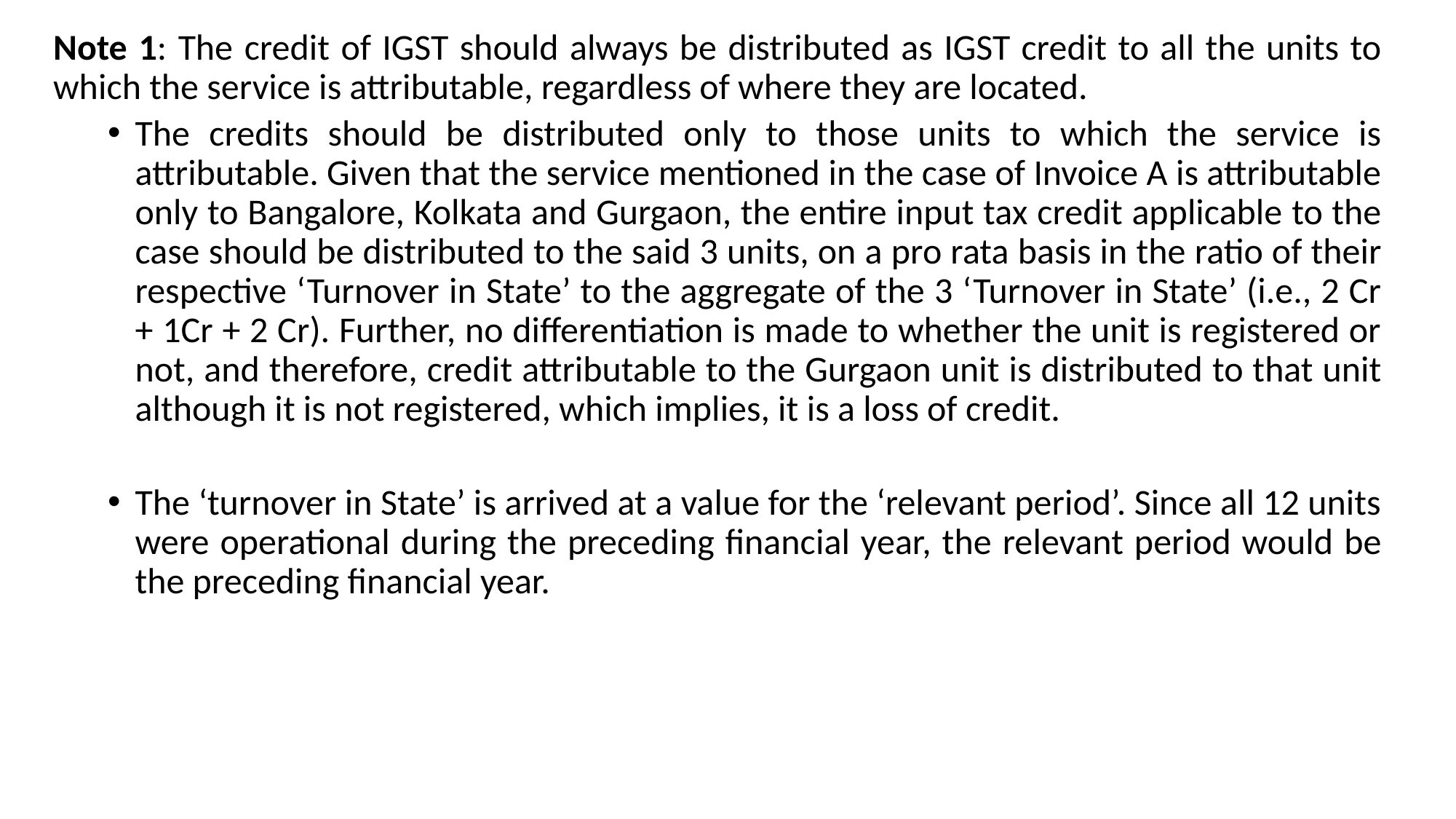

Note 1: The credit of IGST should always be distributed as IGST credit to all the units to which the service is attributable, regardless of where they are located.
The credits should be distributed only to those units to which the service is attributable. Given that the service mentioned in the case of Invoice A is attributable only to Bangalore, Kolkata and Gurgaon, the entire input tax credit applicable to the case should be distributed to the said 3 units, on a pro rata basis in the ratio of their respective ‘Turnover in State’ to the aggregate of the 3 ‘Turnover in State’ (i.e., 2 Cr + 1Cr + 2 Cr). Further, no differentiation is made to whether the unit is registered or not, and therefore, credit attributable to the Gurgaon unit is distributed to that unit although it is not registered, which implies, it is a loss of credit.

The ‘turnover in State’ is arrived at a value for the ‘relevant period’. Since all 12 units were operational during the preceding financial year, the relevant period would be the preceding financial year.